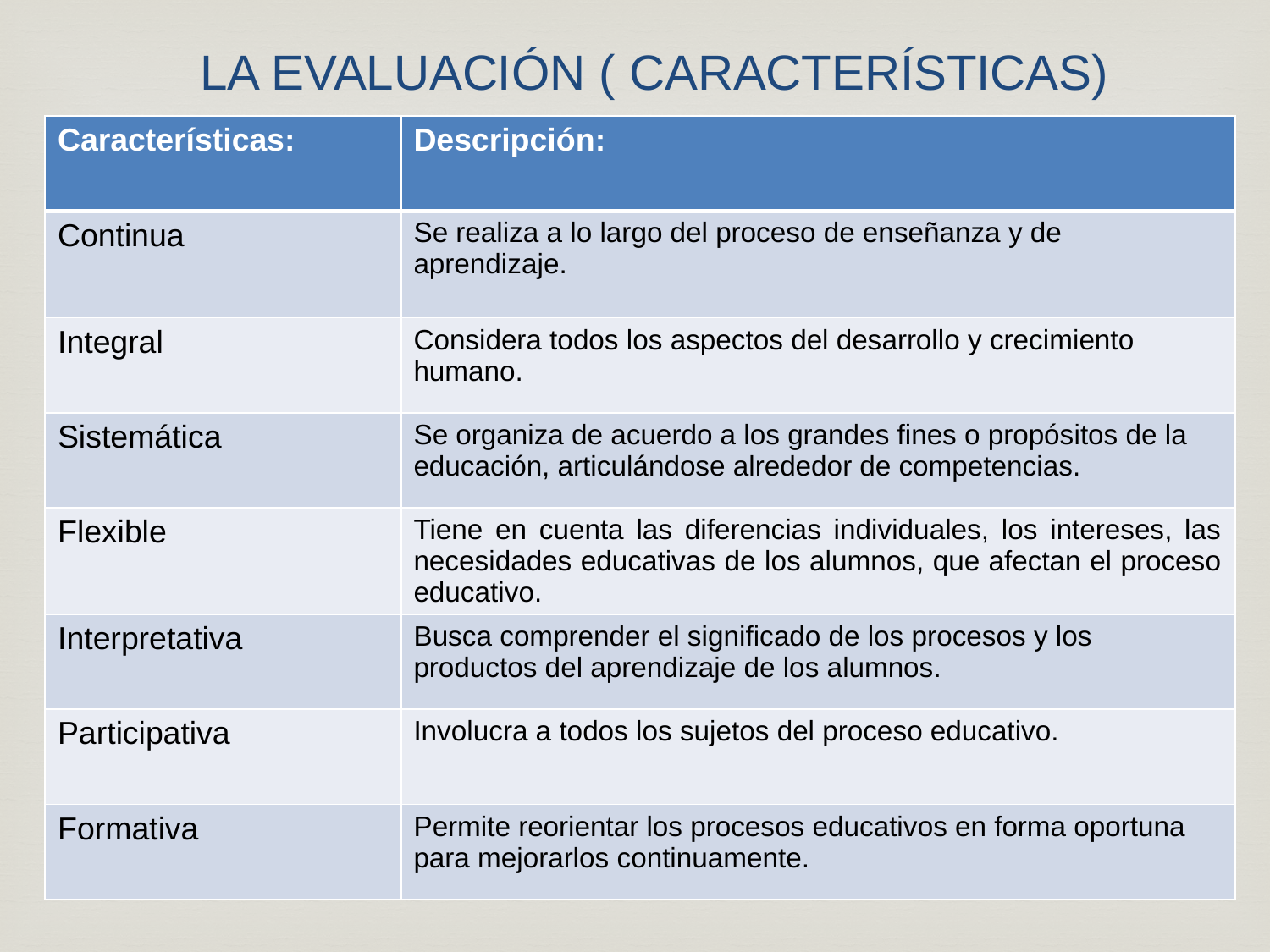

# LA EVALUACIÓN ( CARACTERÍSTICAS)
| Características: | Descripción: |
| --- | --- |
| Continua | Se realiza a lo largo del proceso de enseñanza y de aprendizaje. |
| Integral | Considera todos los aspectos del desarrollo y crecimiento humano. |
| Sistemática | Se organiza de acuerdo a los grandes fines o propósitos de la educación, articulándose alrededor de competencias. |
| Flexible | Tiene en cuenta las diferencias individuales, los intereses, las necesidades educativas de los alumnos, que afectan el proceso educativo. |
| Interpretativa | Busca comprender el significado de los procesos y los productos del aprendizaje de los alumnos. |
| Participativa | Involucra a todos los sujetos del proceso educativo. |
| Formativa | Permite reorientar los procesos educativos en forma oportuna para mejorarlos continuamente. |